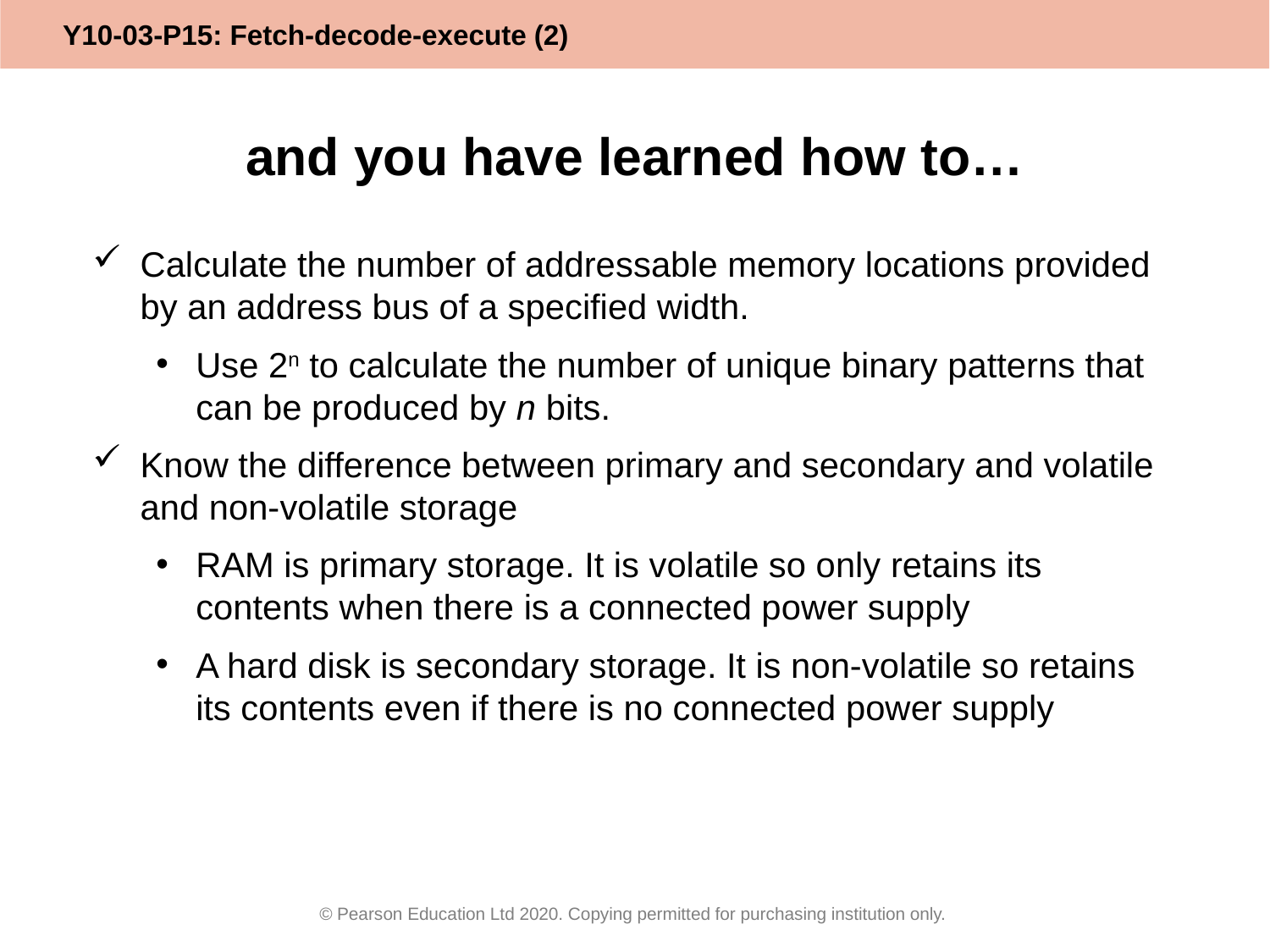

# and you have learned how to…
Calculate the number of addressable memory locations provided by an address bus of a specified width.
Use 2n to calculate the number of unique binary patterns that can be produced by n bits.
Know the difference between primary and secondary and volatile and non-volatile storage
RAM is primary storage. It is volatile so only retains its contents when there is a connected power supply
A hard disk is secondary storage. It is non-volatile so retains its contents even if there is no connected power supply

© Pearson Education Ltd 2020. Copying permitted for purchasing institution only.